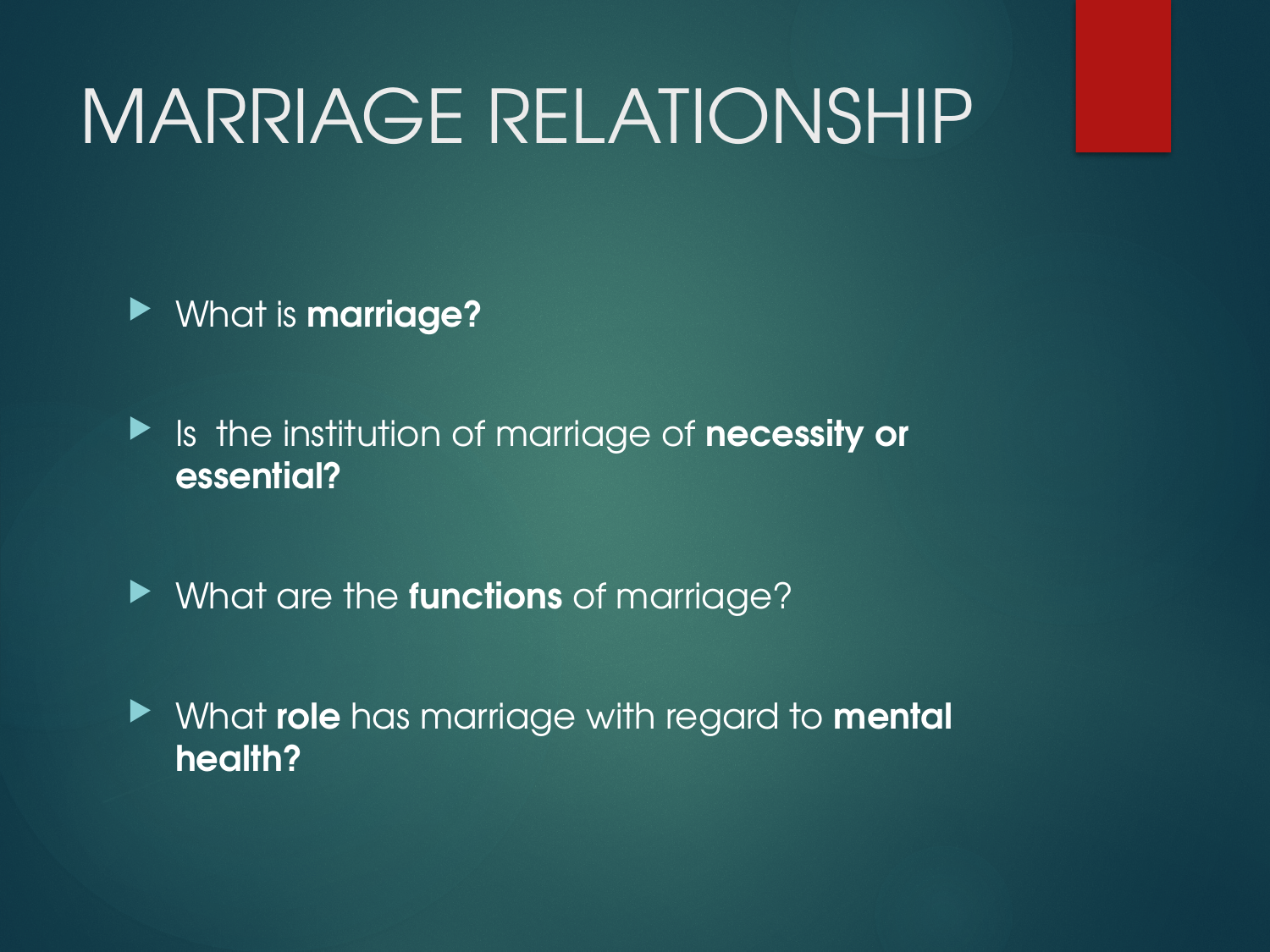

# MARRIAGE RELATIONSHIP
What is marriage?

Is  the institution of marriage of necessity or essential?

What are the functions of marriage?

What role has marriage with regard to mental health?